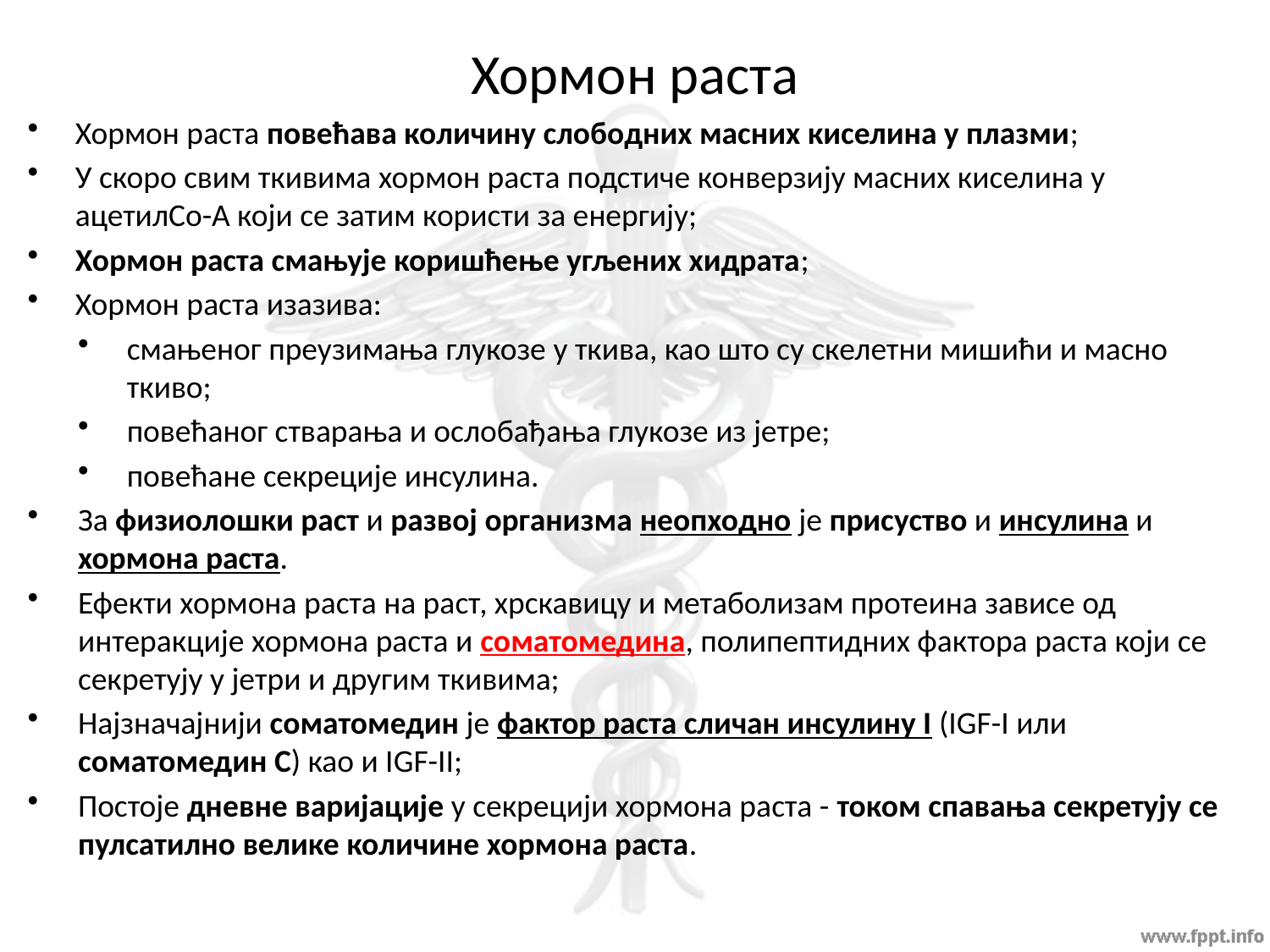

# Хормон раста
Хормон раста повећава количину слободних масних киселина у плазми;
У скоро свим ткивима хормон раста подстиче конверзију масних киселина у ацетилСо-А који се затим користи за енергију;
Хормон раста смањује коришћење угљених хидрата;
Хормон раста изазива:
смањеног преузимања глукозе у ткива, као што су скелетни мишићи и масно ткиво;
повећаног стварања и ослобађања глукозе из јетре;
повећане секреције инсулина.
За физиолошки раст и развој организма неопходно је присуство и инсулина и хормона раста.
Ефекти хормона раста на раст, хрскавицу и метаболизам протеина зависе од интеракције хормона раста и соматомедина, полипептидних фактора раста који се секретују у јетри и другим ткивима;
Најзначајнији соматомедин је фактор раста сличан инсулину I (IGF-I или соматомедин С) као и IGF-II;
Постоје дневне варијације у секрецији хормона раста - током спавања секретују се пулсатилно велике количине хормона раста.